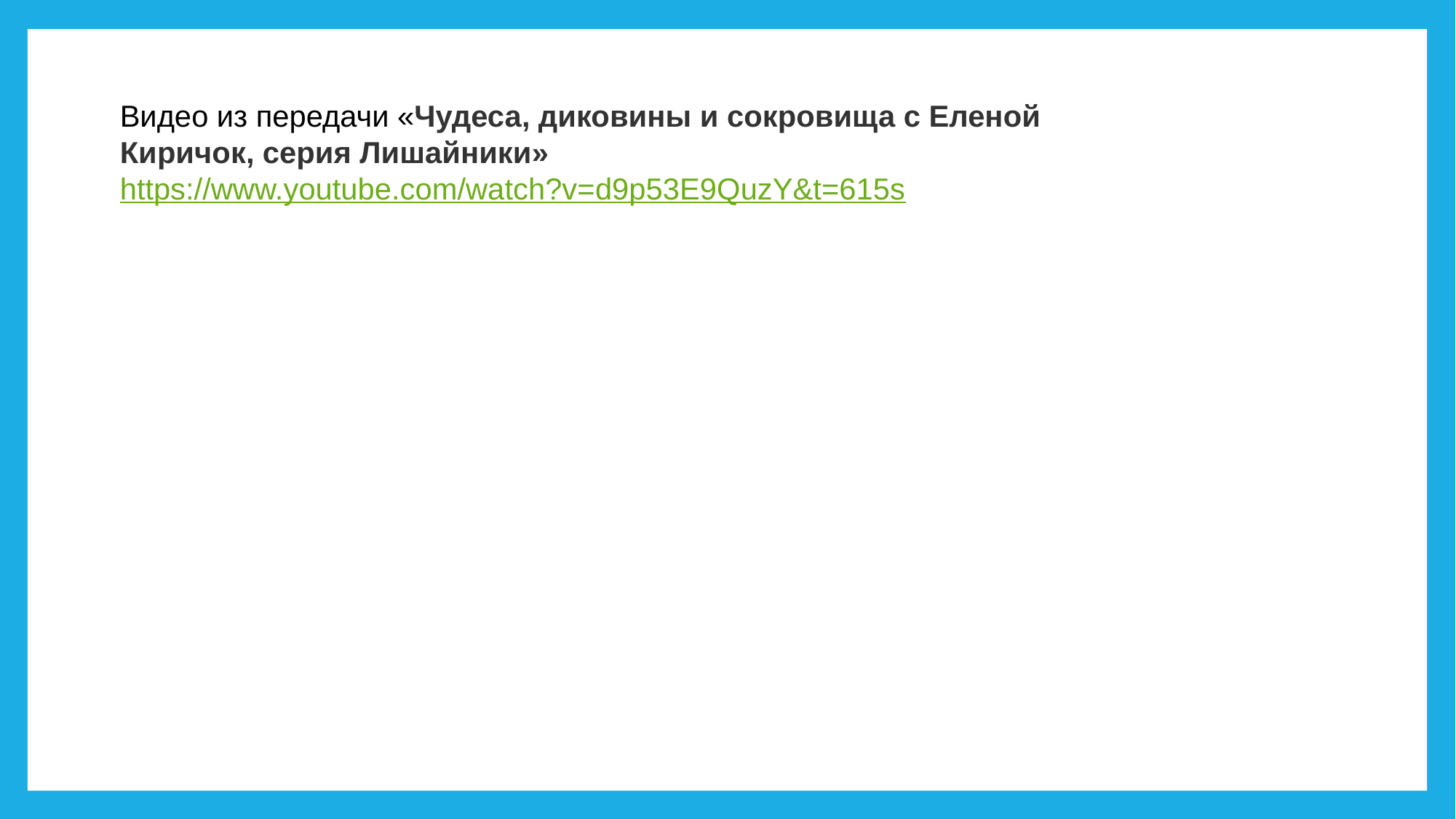

Видео из передачи «Чудеса, диковины и сокровища с Еленой Киричок, серия Лишайники»
https://www.youtube.com/watch?v=d9p53E9QuzY&t=615s